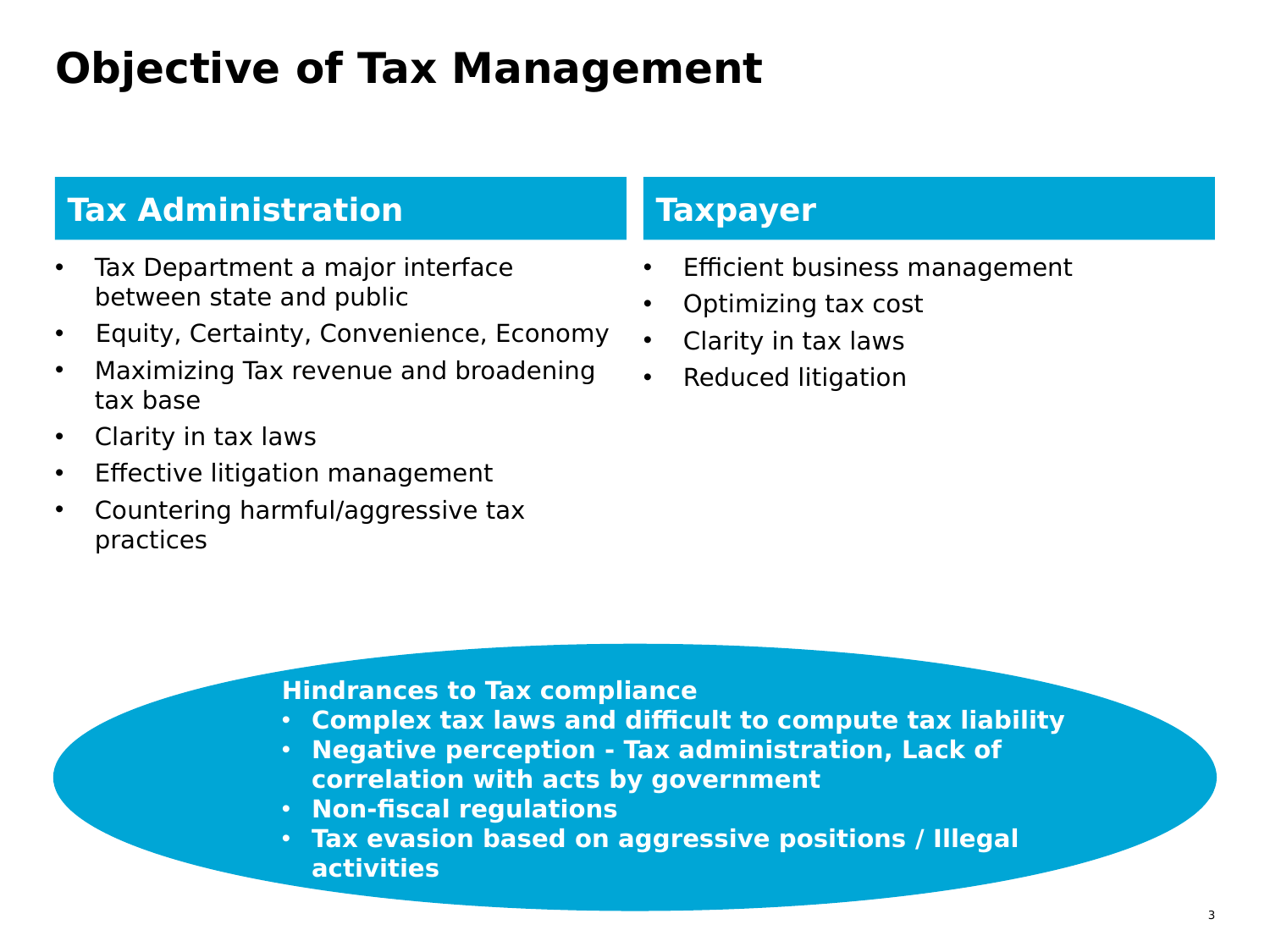

# Objective of Tax Management
Tax Administration
Taxpayer
Tax Department a major interface between state and public
  Equity, Certainty, Convenience, Economy
Maximizing Tax revenue and broadening tax base
Clarity in tax laws
Effective litigation management
Countering harmful/aggressive tax practices
Efficient business management
Optimizing tax cost
Clarity in tax laws
Reduced litigation

Hindrances to Tax compliance
Complex tax laws and difficult to compute tax liability
Negative perception - Tax administration, Lack of correlation with acts by government
Non-fiscal regulations
Tax evasion based on aggressive positions / Illegal activities